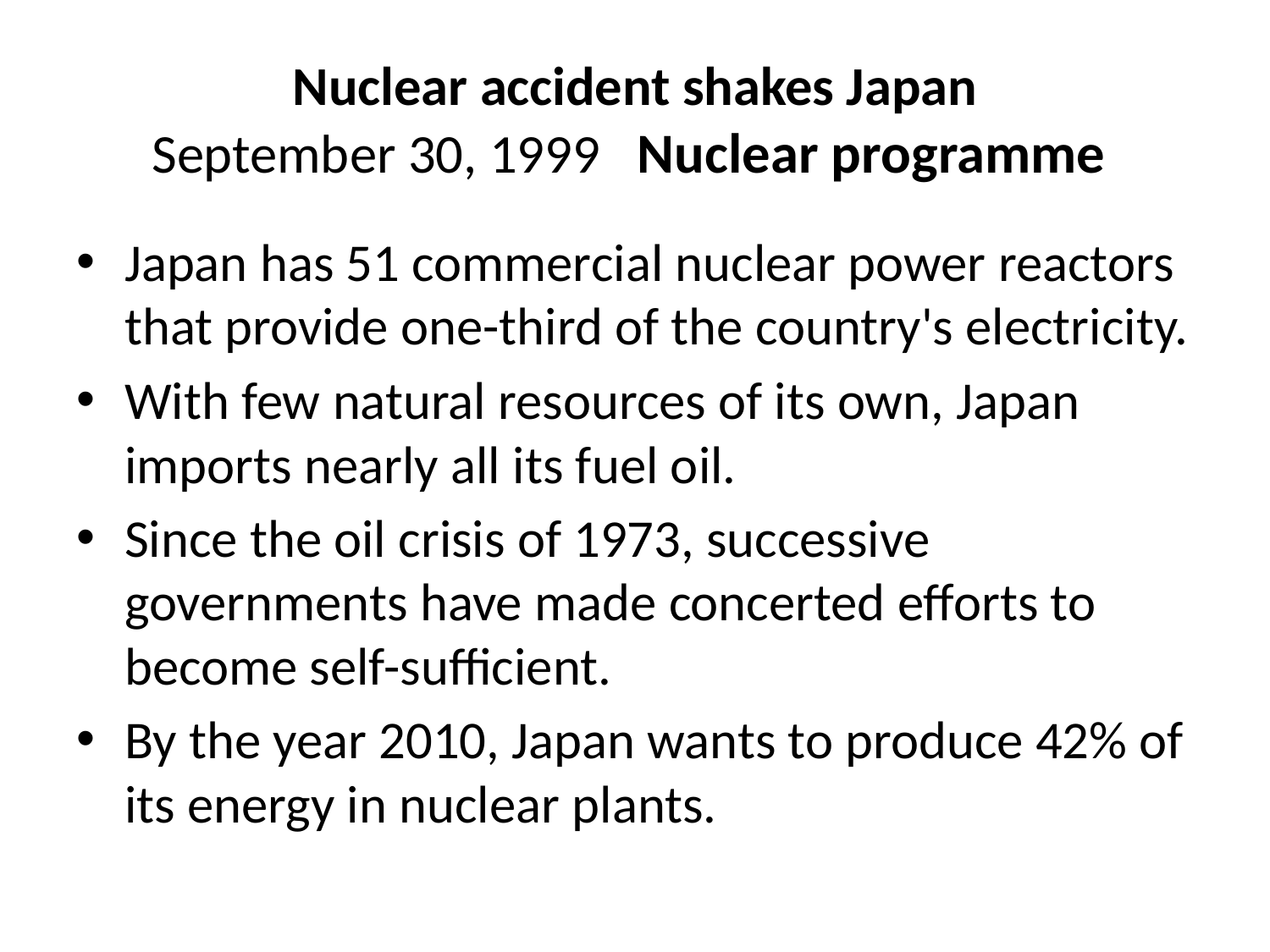

# Nuclear accident shakes Japan September 30, 1999   Nuclear programme
Japan has 51 commercial nuclear power reactors that provide one-third of the country's electricity.
With few natural resources of its own, Japan imports nearly all its fuel oil.
Since the oil crisis of 1973, successive governments have made concerted efforts to become self-sufficient.
By the year 2010, Japan wants to produce 42% of its energy in nuclear plants.